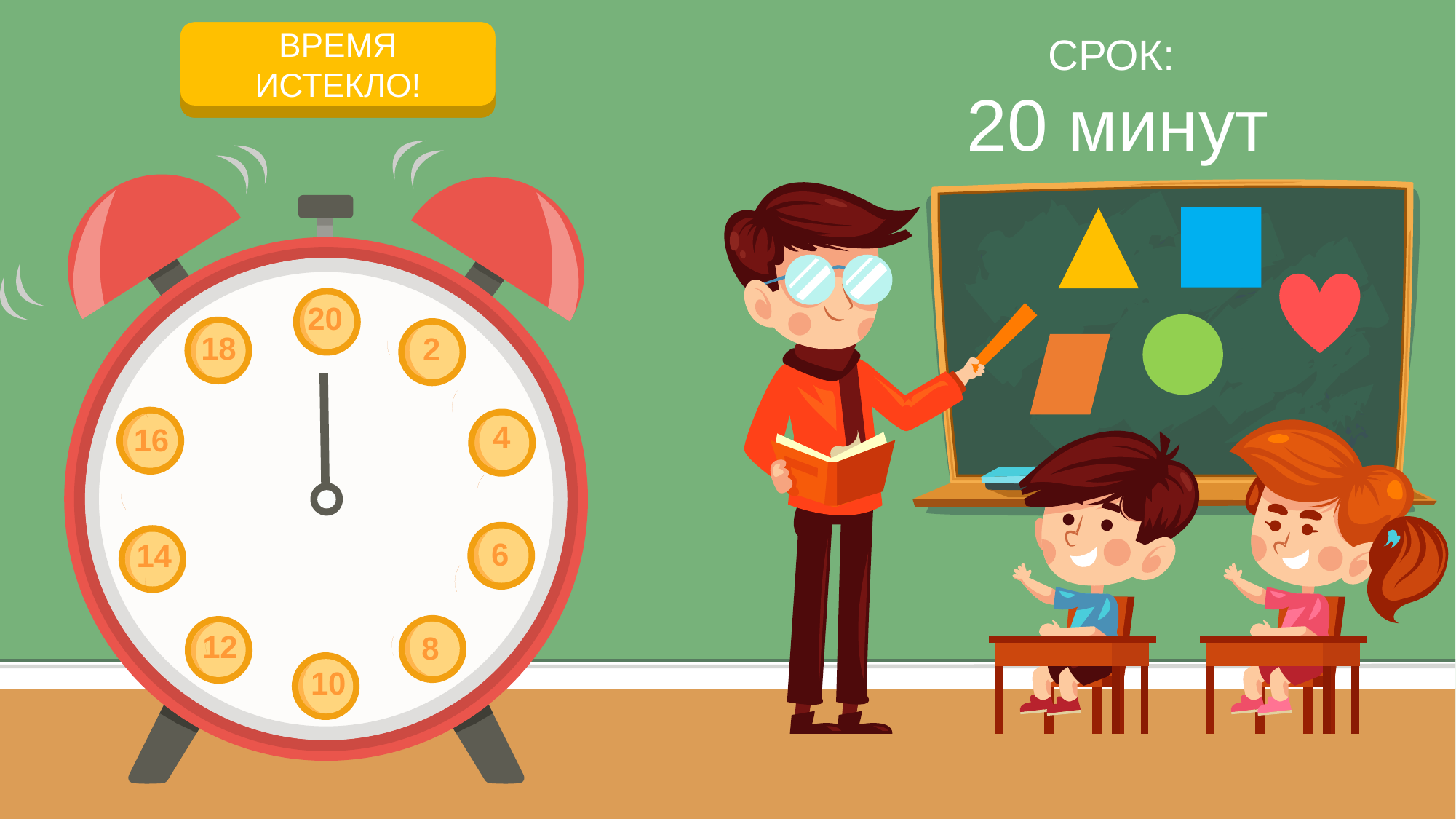

НАЧАЛО ОТСЧЕТА

ВРЕМЯ ИСТЕКЛО!

СРОК:
20 минут

20

18

2

16

4

6

14

8

12

10